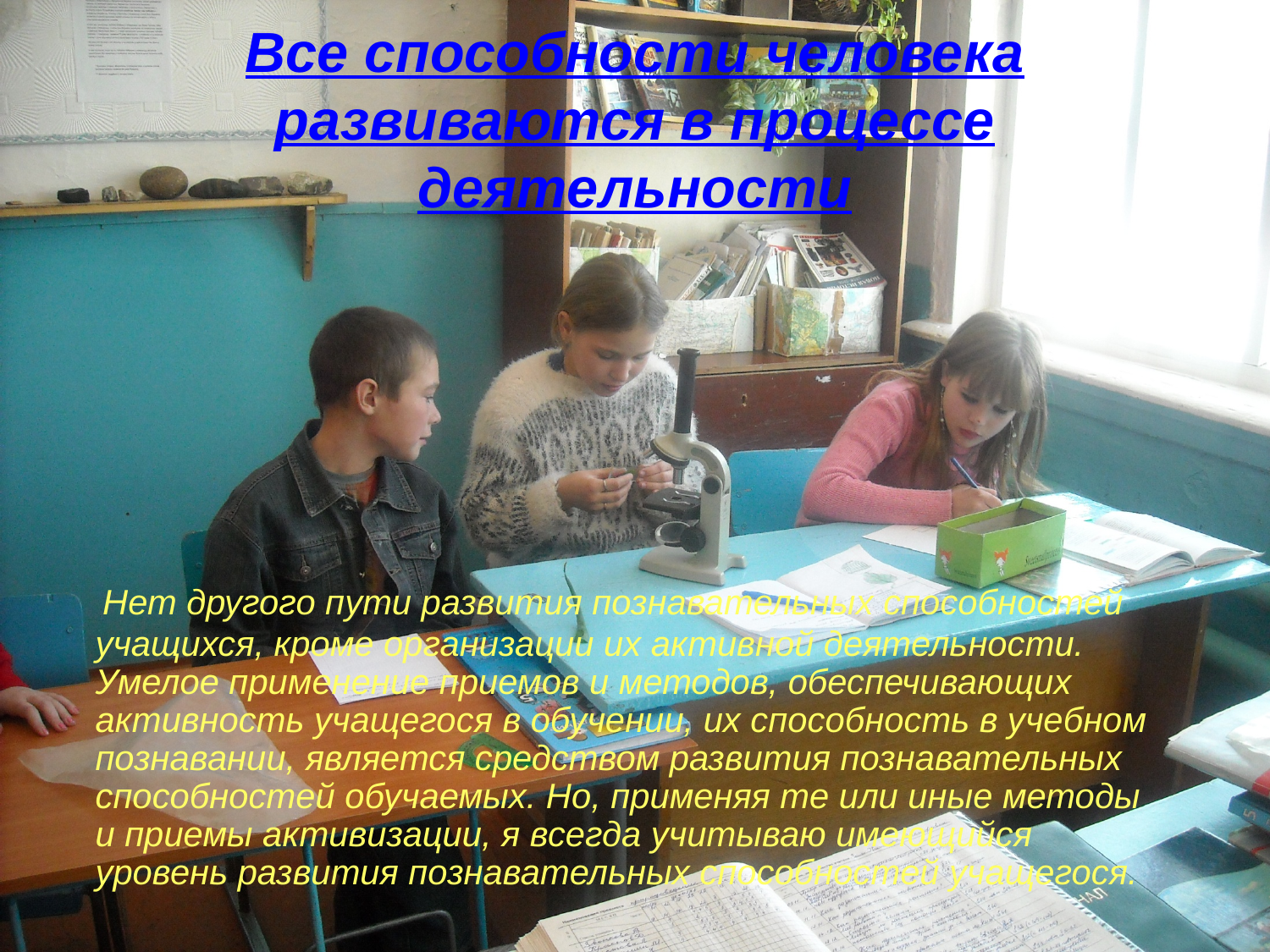

# Все способности человека развиваются в процессе деятельности
    Нет другого пути развития познавательных способностей учащихся, кроме организации их активной деятельности. Умелое применение приемов и методов, обеспечивающих активность учащегося в обучении, их способность в учебном познавании, является средством развития познавательных способностей обучаемых. Но, применяя те или иные методы и приемы активизации, я всегда учитываю имеющийся уровень развития познавательных способностей учащегося.